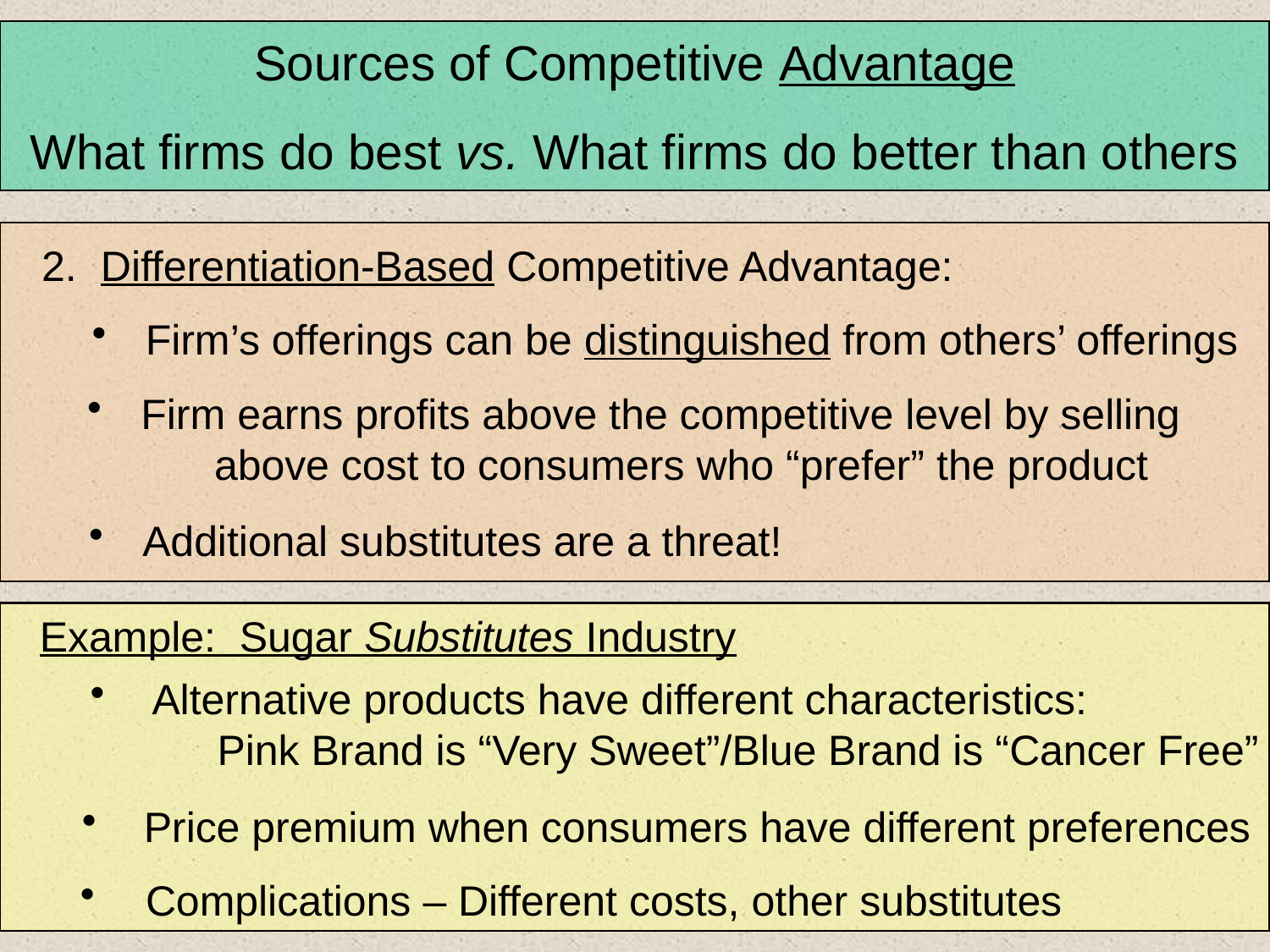

Sources of Competitive Advantage

What firms do best vs. What firms do better than others

 2.  Differentiation-Based Competitive Advantage:
  Firm’s offerings can be distinguished from others’ offerings
  Firm earns profits above the competitive level by selling
	above cost to consumers who “prefer” the product
  Additional substitutes are a threat!

 Example:  Sugar Substitutes Industry
   Alternative products have different characteristics:
	Pink Brand is “Very Sweet”/Blue Brand is “Cancer Free”
   Price premium when consumers have different preferences

   Complications – Different costs, other substitutes